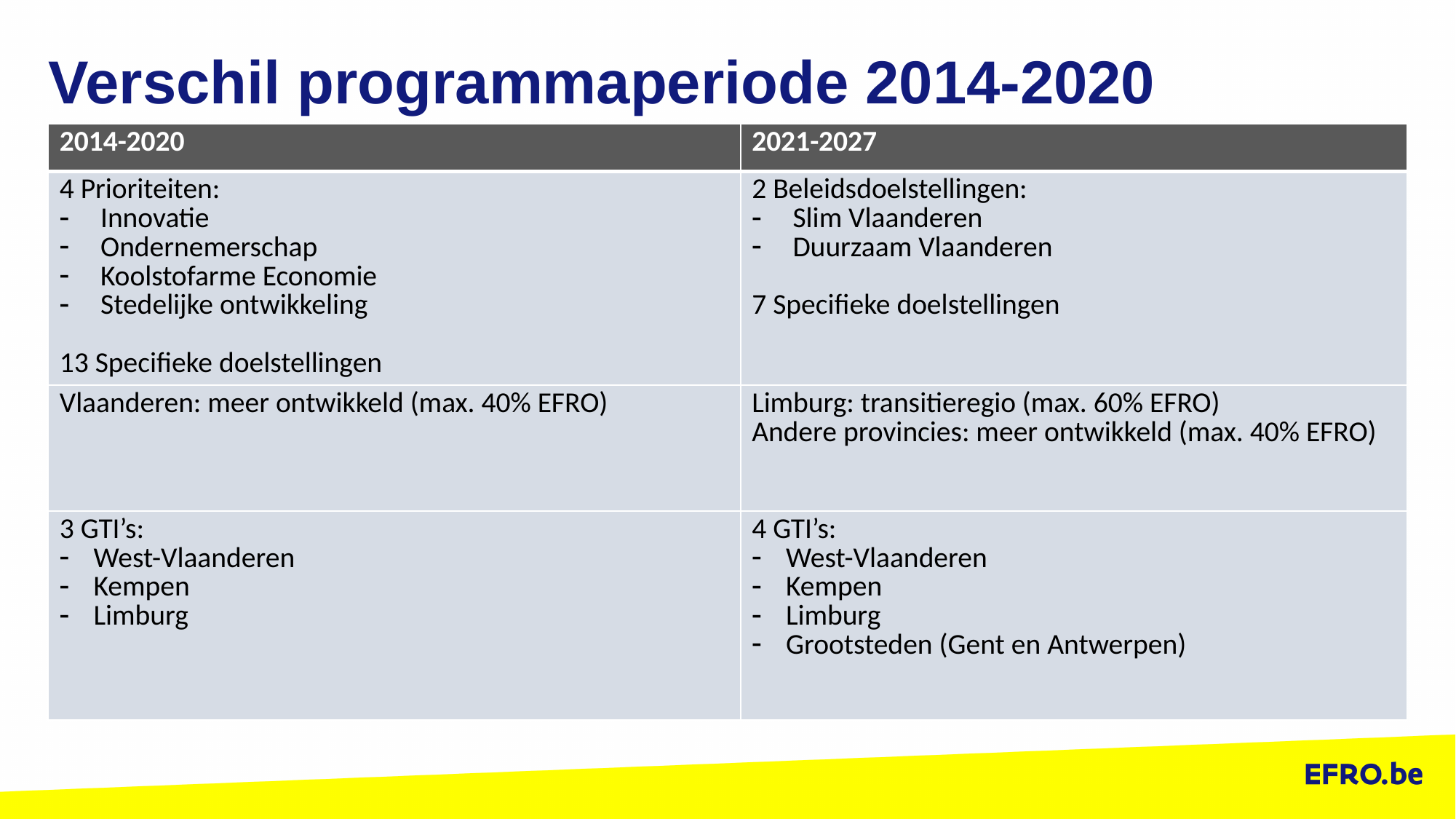

# Verschil programmaperiode 2014-2020
| 2014-2020 | 2021-2027 |
| --- | --- |
| 4 Prioriteiten: Innovatie Ondernemerschap Koolstofarme Economie Stedelijke ontwikkeling 13 Specifieke doelstellingen | 2 Beleidsdoelstellingen: Slim Vlaanderen Duurzaam Vlaanderen 7 Specifieke doelstellingen |
| Vlaanderen: meer ontwikkeld (max. 40% EFRO) | Limburg: transitieregio (max. 60% EFRO) Andere provincies: meer ontwikkeld (max. 40% EFRO) |
| 3 GTI’s: West-Vlaanderen Kempen Limburg | 4 GTI’s: West-Vlaanderen Kempen Limburg Grootsteden (Gent en Antwerpen) |